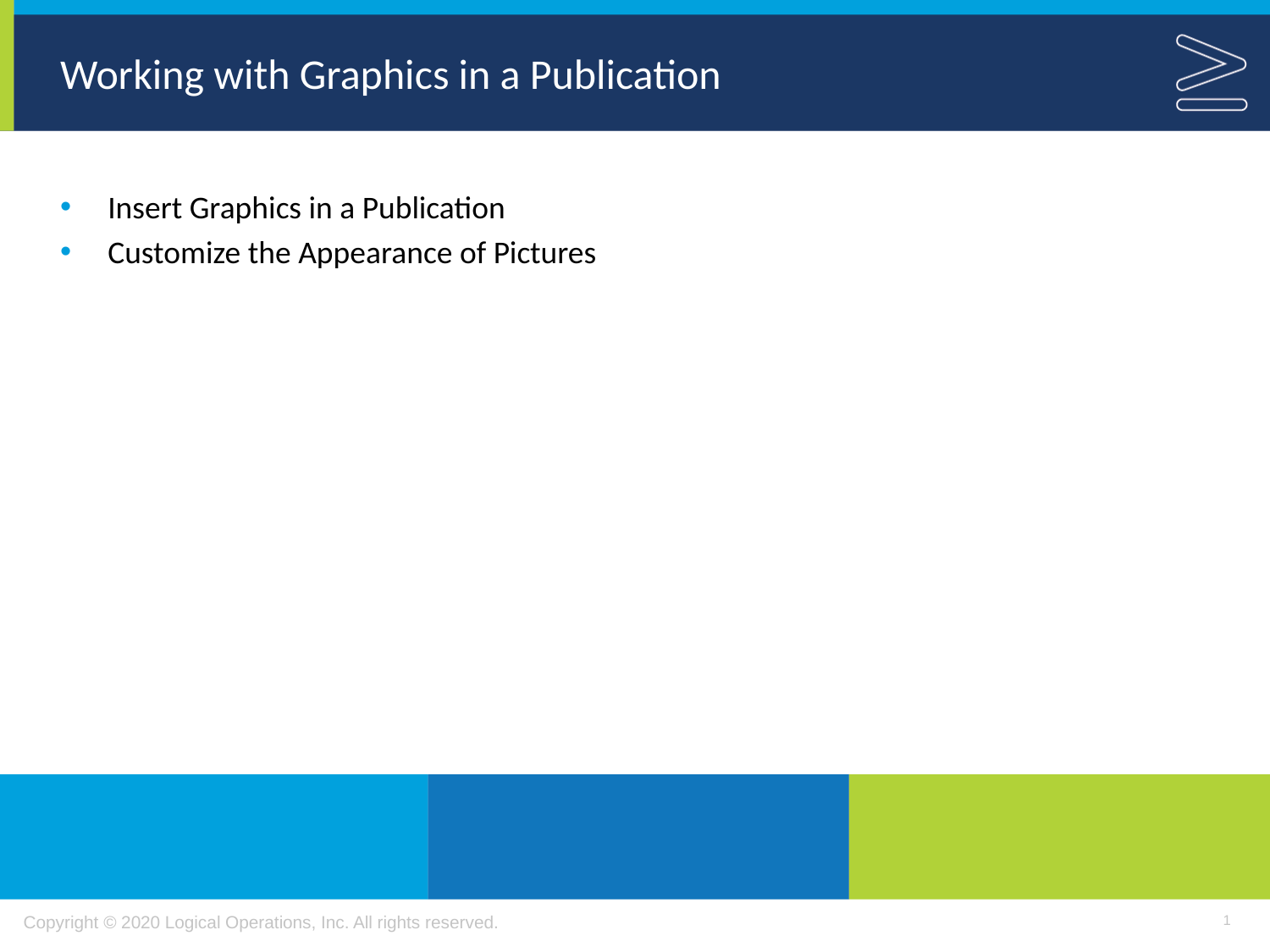

# Working with Graphics in a Publication
Insert Graphics in a Publication
Customize the Appearance of Pictures
1